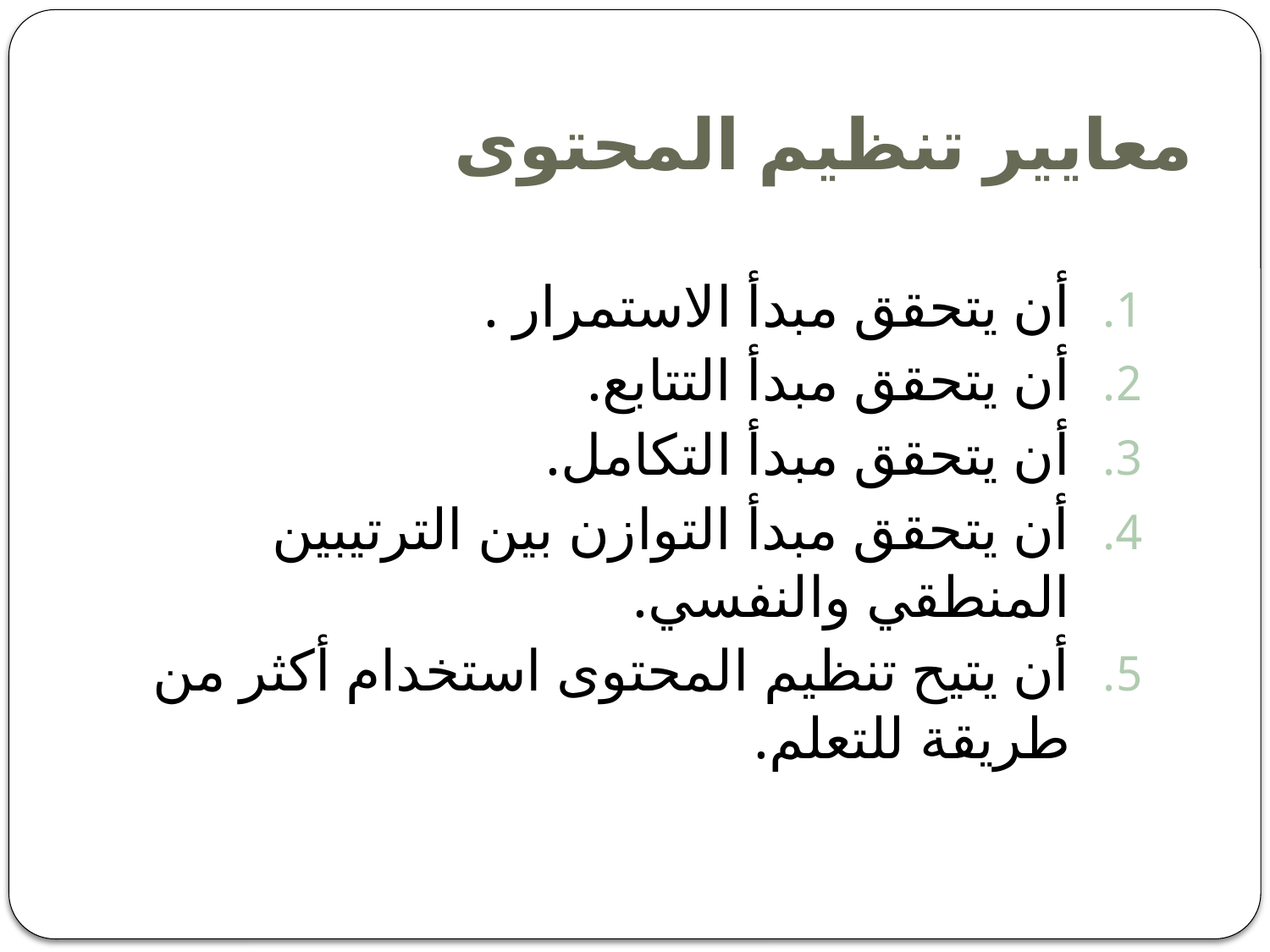

# معايير تنظيم المحتوى

أن يتحقق مبدأ الاستمرار .
أن يتحقق مبدأ التتابع.
أن يتحقق مبدأ التكامل.
أن يتحقق مبدأ التوازن بين الترتيبين المنطقي والنفسي.
أن يتيح تنظيم المحتوى استخدام أكثر من طريقة للتعلم.